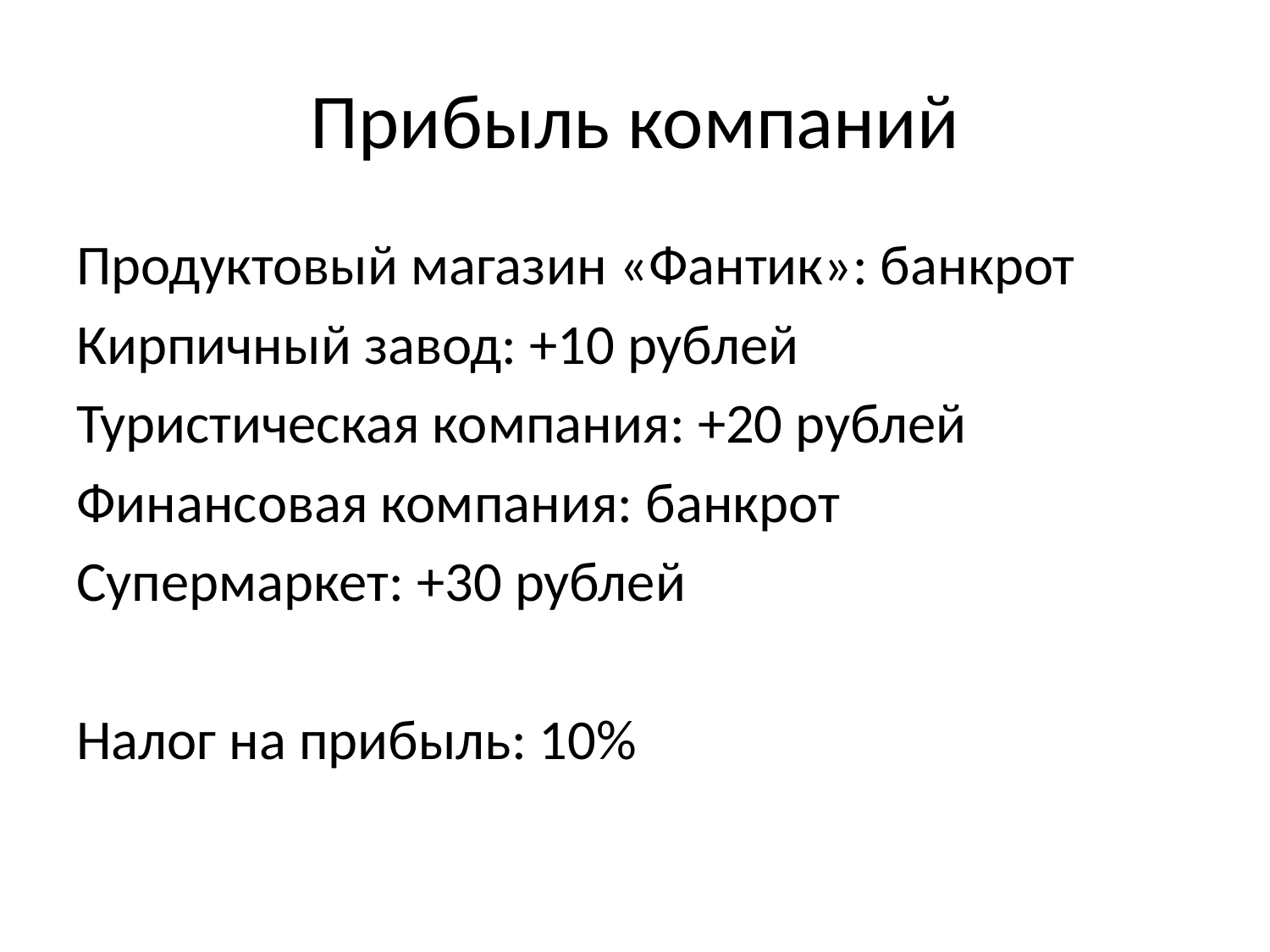

# Прибыль компаний
Продуктовый магазин «Фантик»: банкрот
Кирпичный завод: +10 рублей
Туристическая компания: +20 рублей
Финансовая компания: банкрот
Супермаркет: +30 рублей

Налог на прибыль: 10%